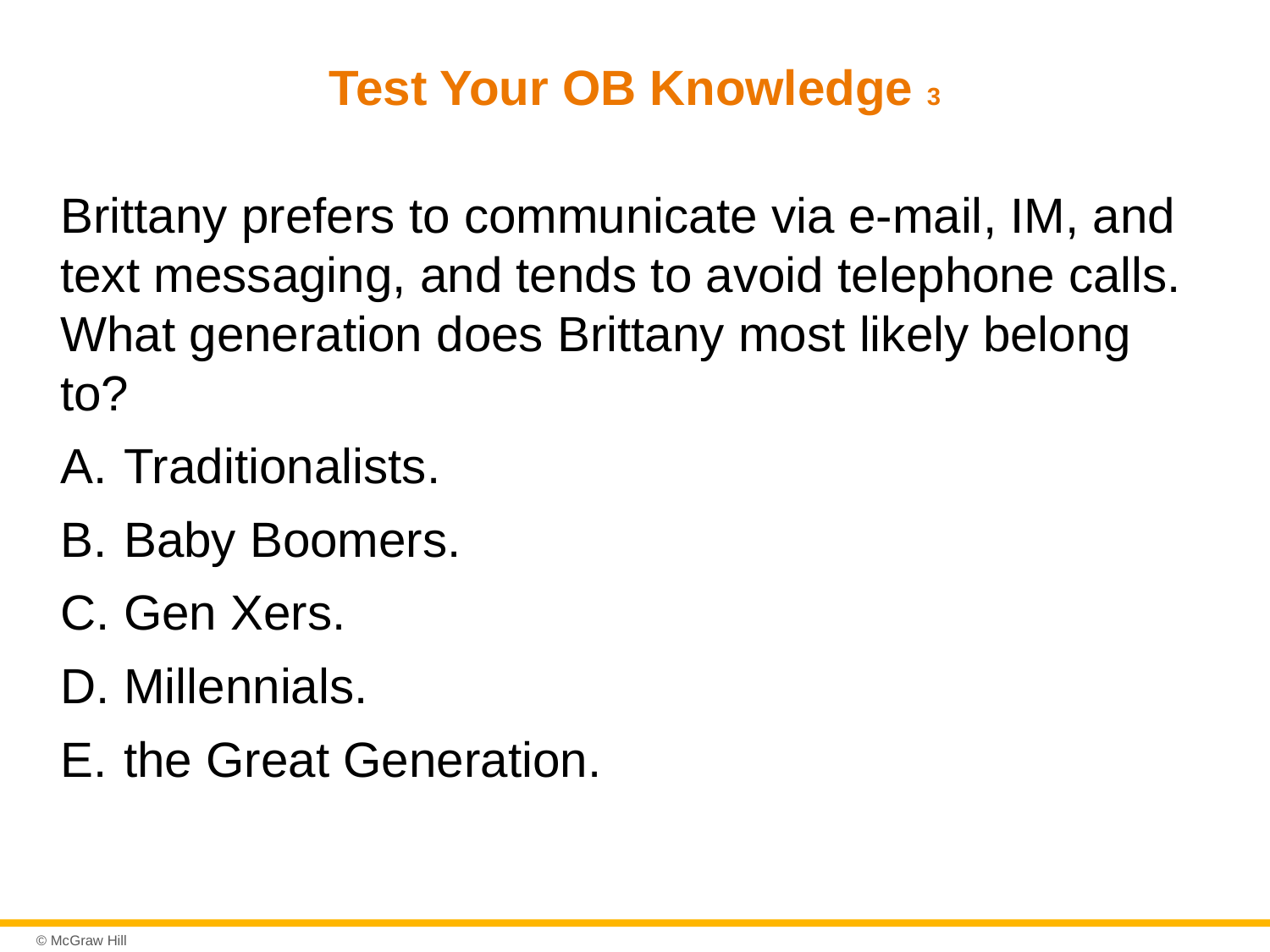

# Test Your OB Knowledge 3
Brittany prefers to communicate via e-mail, IM, and text messaging, and tends to avoid telephone calls.  What generation does Brittany most likely belong to?
Traditionalists.
Baby Boomers.
Gen Xers.
Millennials.
the Great Generation.